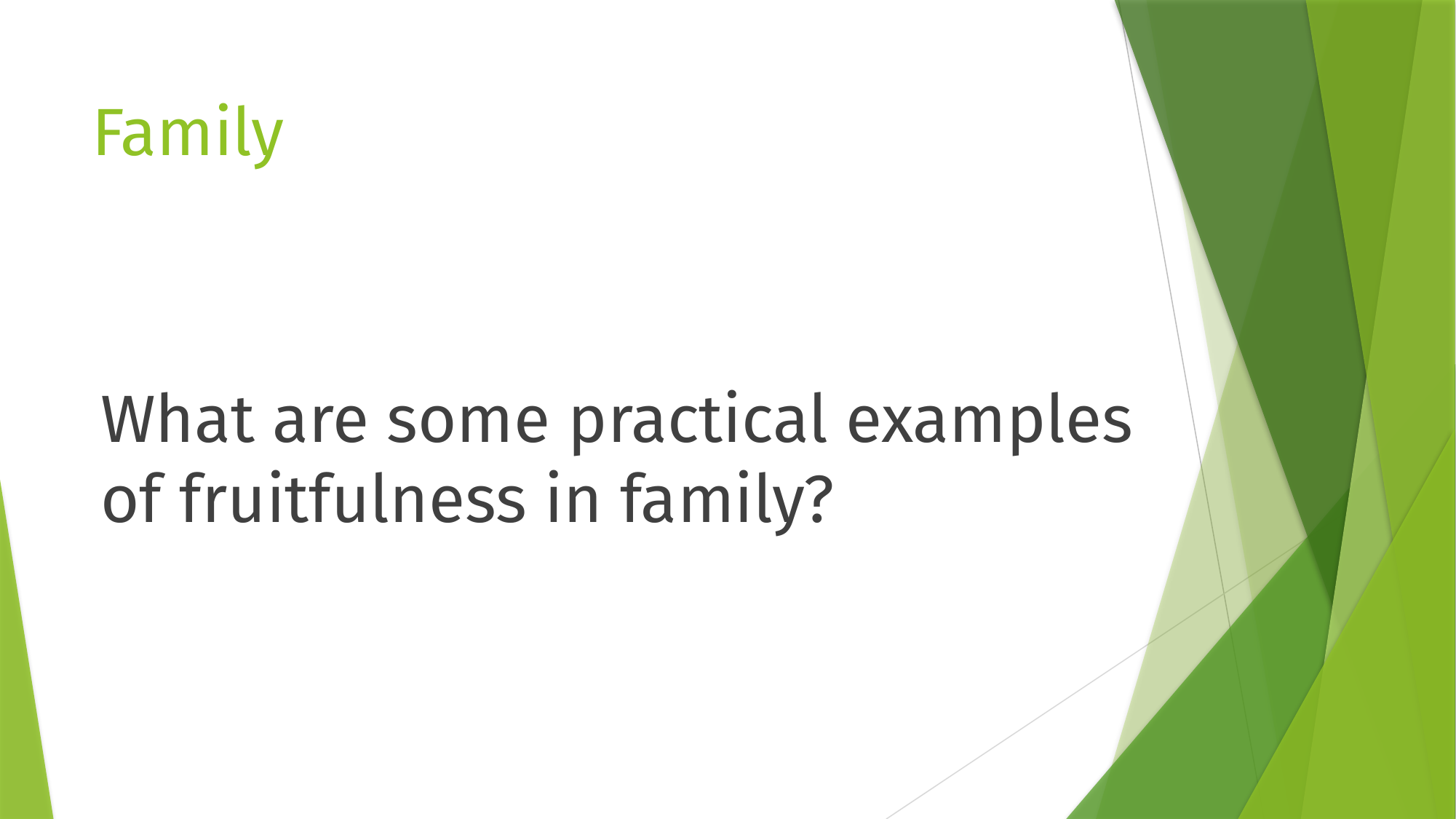

# Family
What are some practical examples of fruitfulness in family?